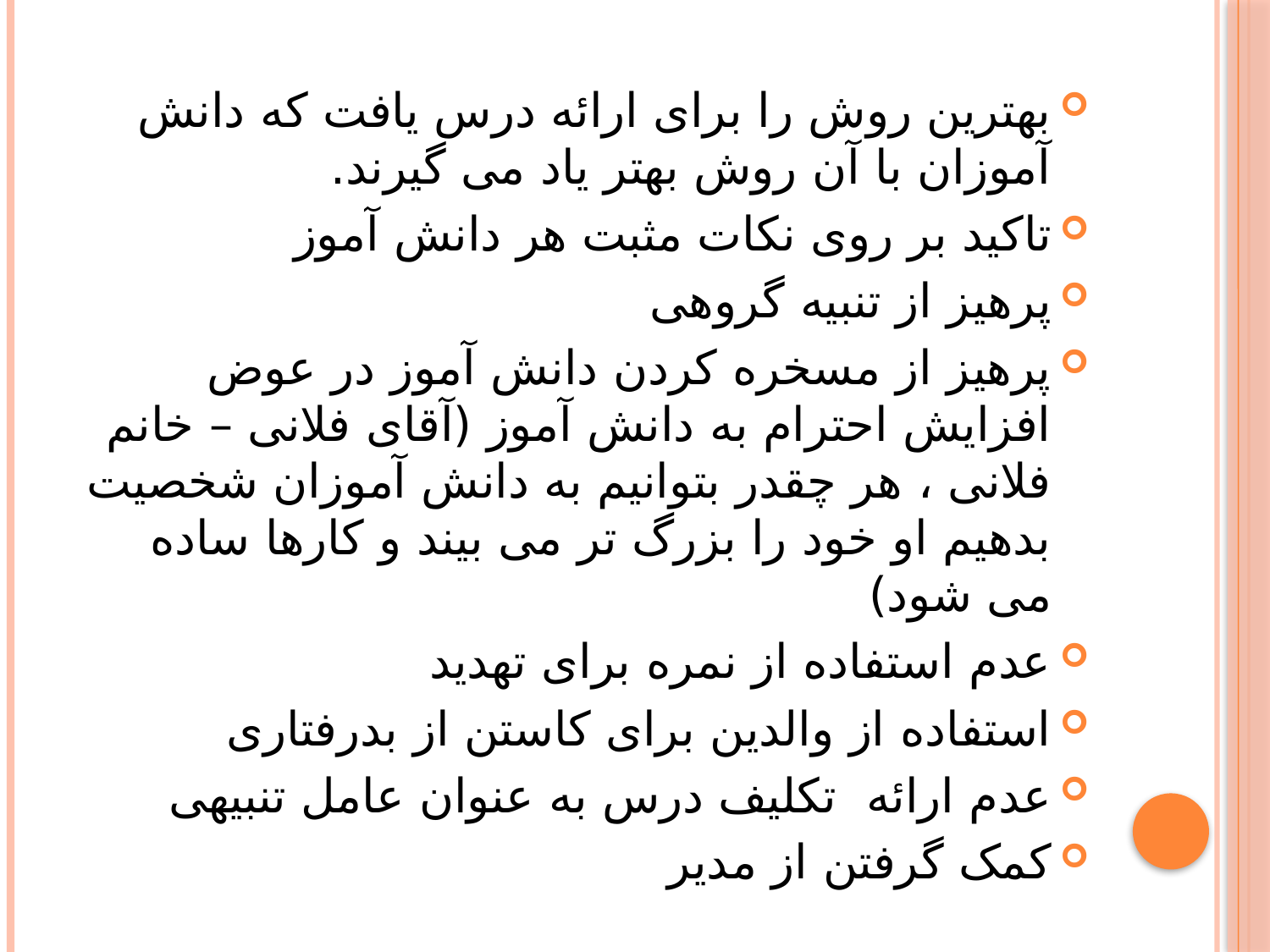

بهترین روش را برای ارائه درس یافت که دانش آموزان با آن روش بهتر یاد می گیرند.
تاکید بر روی نکات مثبت هر دانش آموز
پرهیز از تنبیه گروهی
پرهیز از مسخره کردن دانش آموز در عوض افزایش احترام به دانش آموز (آقای فلانی – خانم فلانی ، هر چقدر بتوانیم به دانش آموزان شخصیت بدهیم او خود را بزرگ تر می بیند و کارها ساده می شود)
عدم استفاده از نمره برای تهدید
استفاده از والدین برای کاستن از بدرفتاری
عدم ارائه  تکلیف درس به عنوان عامل تنبیهی
کمک گرفتن از مدیر